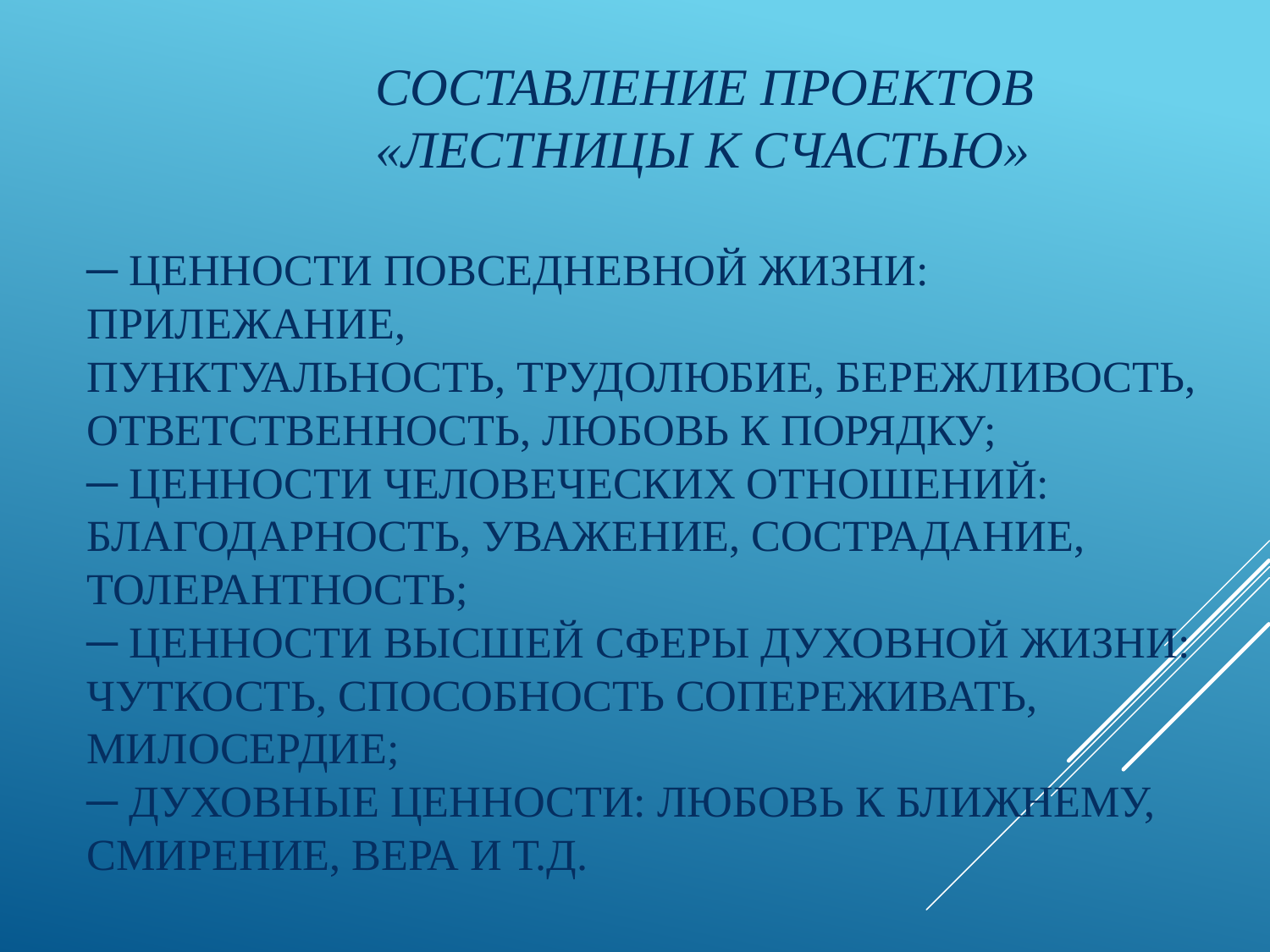

# Составление проектов «Лестницы к счастью» ─ ценности повседневной жизни: прилежание, пунктуальность, трудолюбие, бережливость, ответственность, любовь к порядку; ─ ценности человеческих отношений: благодарность, уважение, сострадание, толерантность; ─ ценности высшей сферы духовной жизни: чуткость, способность сопереживать, милосердие; ─ ДУХОВНЫЕ ценности: любовь к ближнему, смирение, вера и т.д.